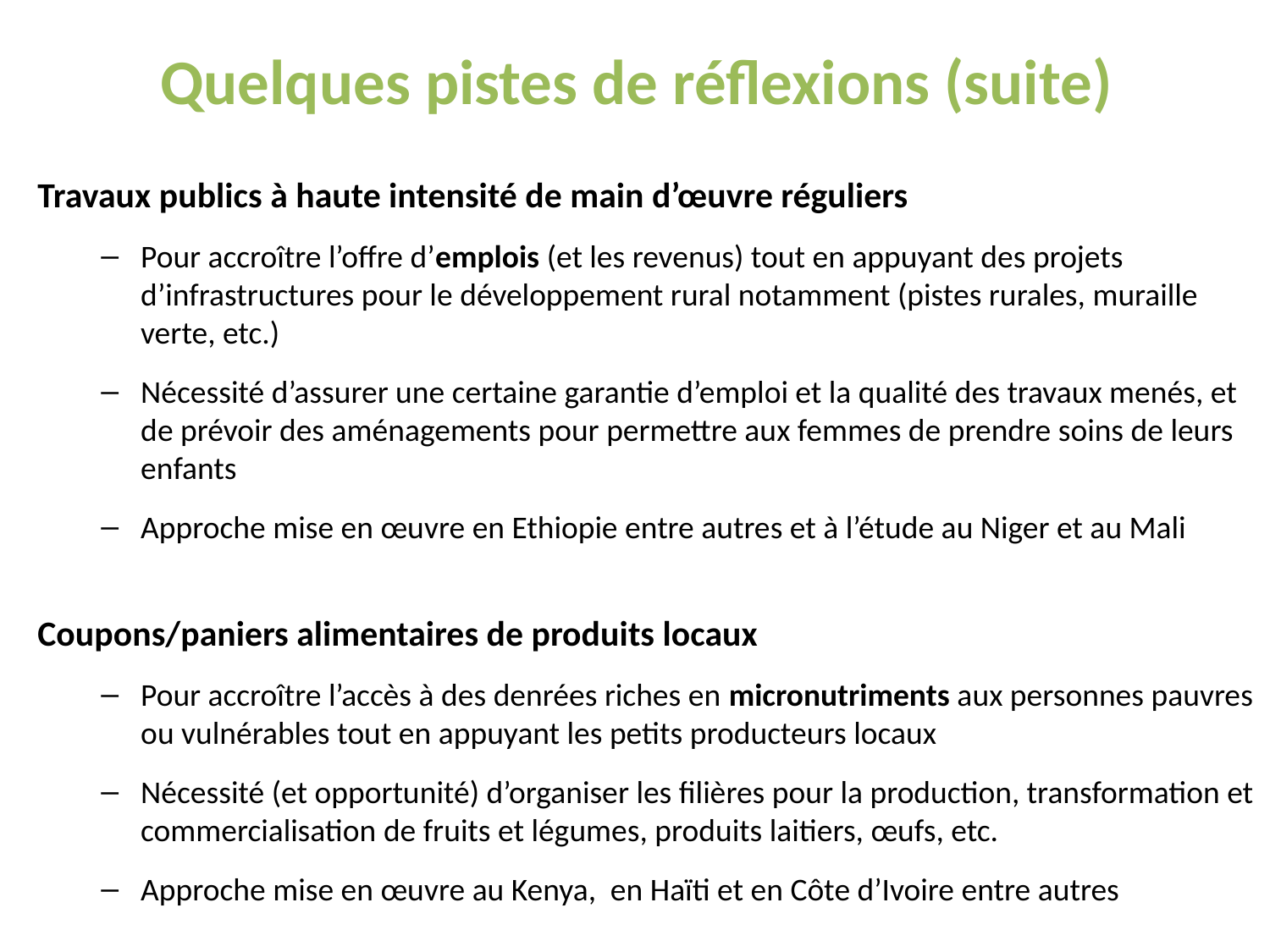

# Quelques pistes de réflexions (suite)
Travaux publics à haute intensité de main d’œuvre réguliers
Pour accroître l’offre d’emplois (et les revenus) tout en appuyant des projets d’infrastructures pour le développement rural notamment (pistes rurales, muraille verte, etc.)
Nécessité d’assurer une certaine garantie d’emploi et la qualité des travaux menés, et de prévoir des aménagements pour permettre aux femmes de prendre soins de leurs enfants
Approche mise en œuvre en Ethiopie entre autres et à l’étude au Niger et au Mali

Coupons/paniers alimentaires de produits locaux
Pour accroître l’accès à des denrées riches en micronutriments aux personnes pauvres ou vulnérables tout en appuyant les petits producteurs locaux
Nécessité (et opportunité) d’organiser les filières pour la production, transformation et commercialisation de fruits et légumes, produits laitiers, œufs, etc.
Approche mise en œuvre au Kenya,  en Haïti et en Côte d’Ivoire entre autres